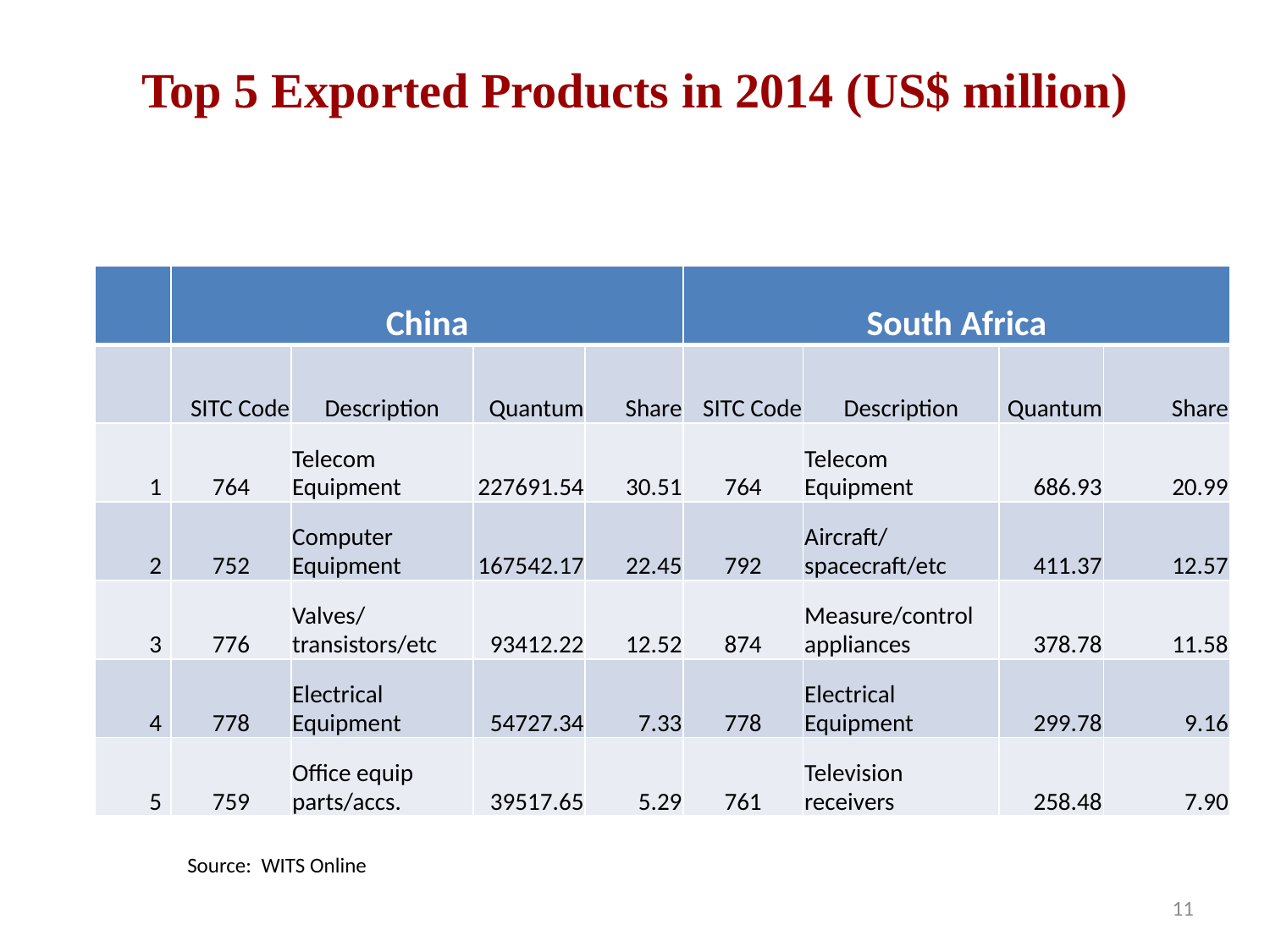

# Top 5 Exported Products in 2014 (US$ million)
|  | China |  |  |  | South Africa |  |  |  |
| --- | --- | --- | --- | --- | --- | --- | --- | --- |
|  | SITC Code | Description | Quantum | Share | SITC Code | Description | Quantum | Share |
| 1 | 764 | Telecom Equipment | 227691.54 | 30.51 | 764 | Telecom Equipment | 686.93 | 20.99 |
| 2 | 752 | Computer Equipment | 167542.17 | 22.45 | 792 | Aircraft/spacecraft/etc | 411.37 | 12.57 |
| 3 | 776 | Valves/transistors/etc | 93412.22 | 12.52 | 874 | Measure/control appliances | 378.78 | 11.58 |
| 4 | 778 | Electrical Equipment | 54727.34 | 7.33 | 778 | Electrical Equipment | 299.78 | 9.16 |
| 5 | 759 | Office equip parts/accs. | 39517.65 | 5.29 | 761 | Television receivers | 258.48 | 7.90 |
Source:  WITS Online
11